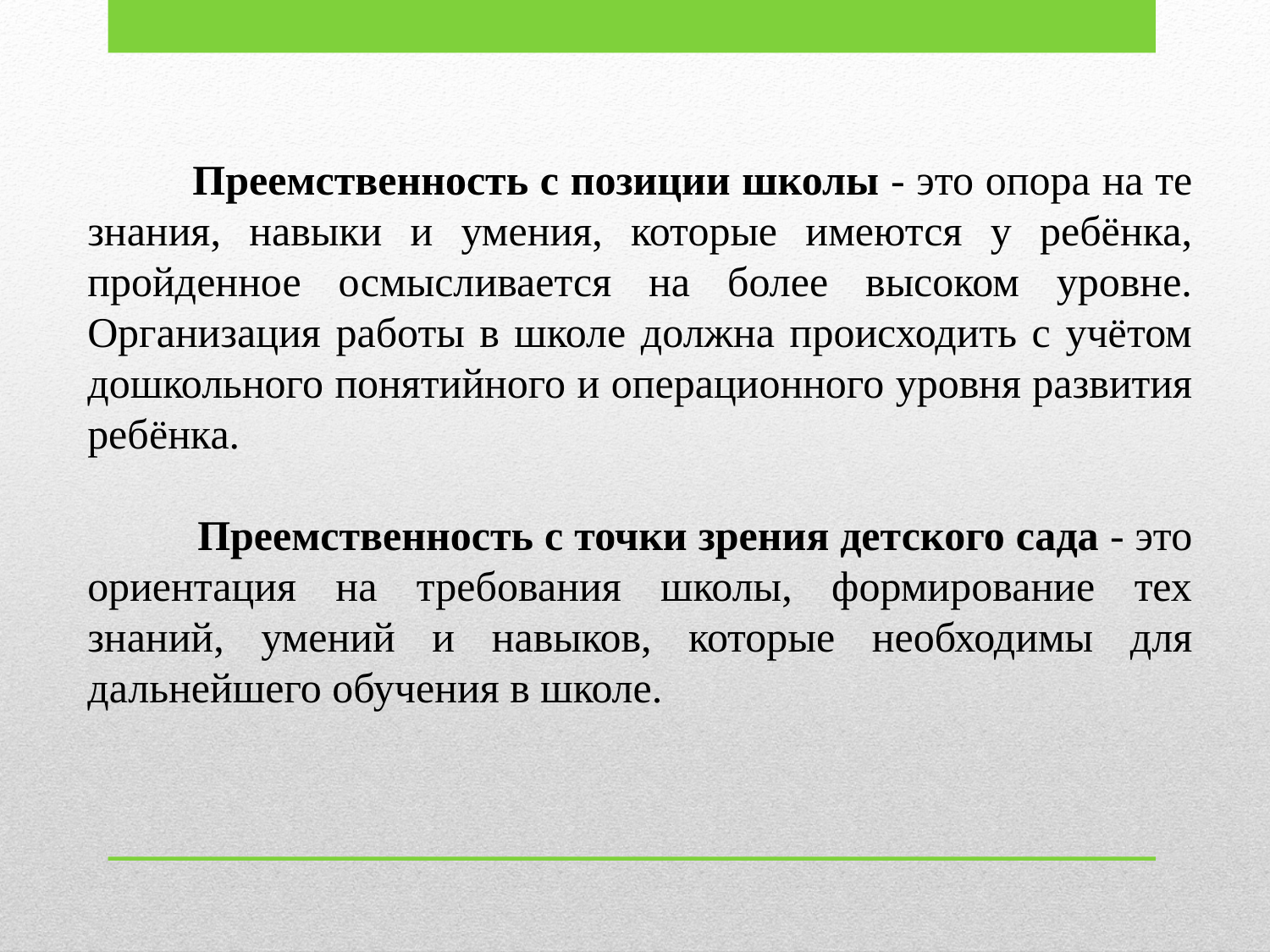

Преемственность с позиции школы - это опора на те знания, навыки и умения, которые имеются у ребёнка, пройденное осмысливается на более высоком уровне. Организация работы в школе должна происходить с учётом дошкольного понятийного и операционного уровня развития ребёнка.

          Преемственность с точки зрения детского сада - это ориентация на требования школы, формирование тех знаний, умений и навыков, которые необходимы для дальнейшего обучения в школе.